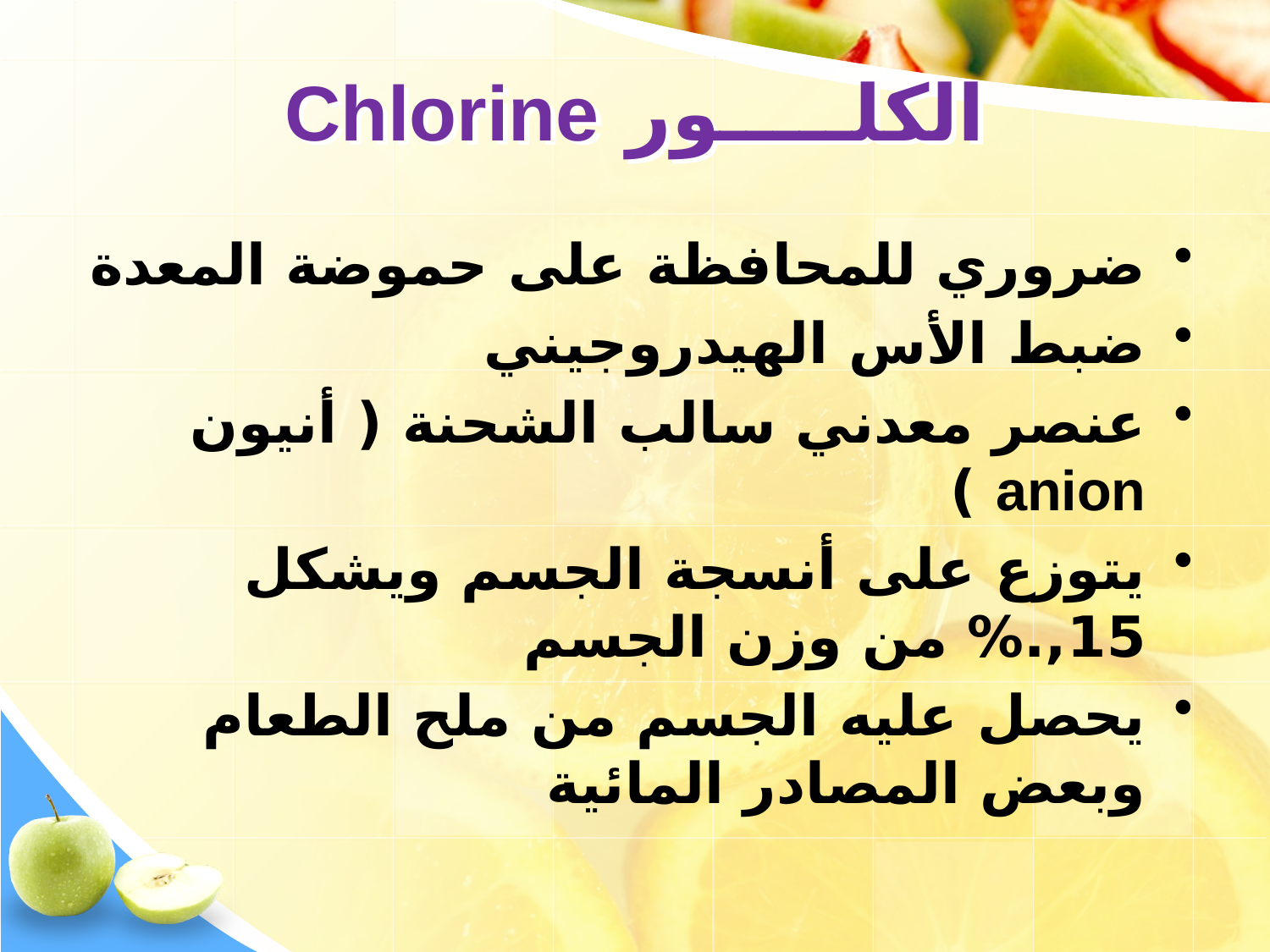

# الكلـــــور Chlorine
ضروري للمحافظة على حموضة المعدة
ضبط الأس الهيدروجيني
عنصر معدني سالب الشحنة ( أنيون anion )
يتوزع على أنسجة الجسم ويشكل 15,.% من وزن الجسم
يحصل عليه الجسم من ملح الطعام وبعض المصادر المائية